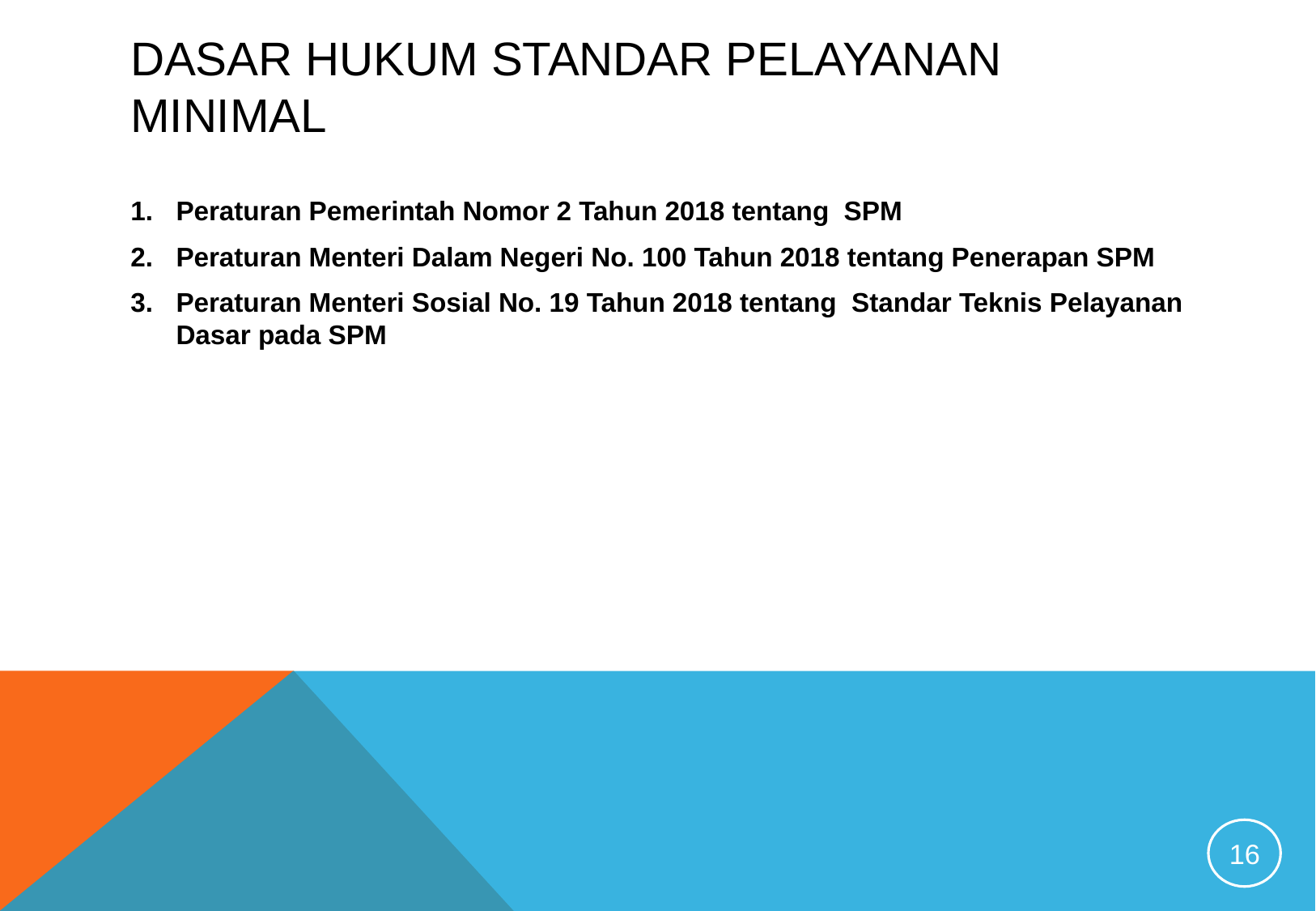

# Dasar hukum standar pelayanan minimal
Peraturan Pemerintah Nomor 2 Tahun 2018 tentang  SPM
Peraturan Menteri Dalam Negeri No. 100 Tahun 2018 tentang Penerapan SPM
Peraturan Menteri Sosial No. 19 Tahun 2018 tentang  Standar Teknis Pelayanan Dasar pada SPM
16